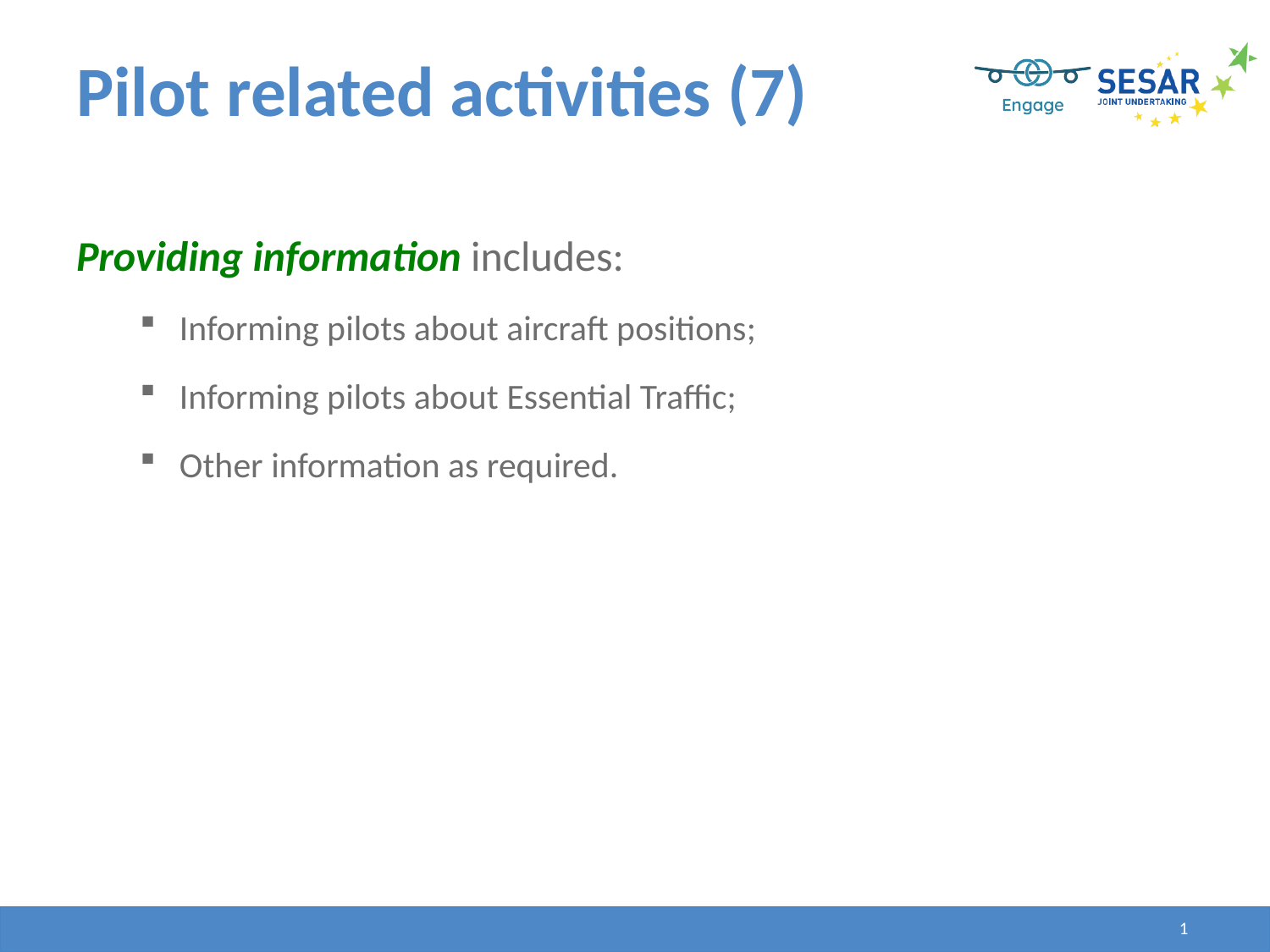

# Pilot related activities (7)
Providing information includes:
Informing pilots about aircraft positions;
Informing pilots about Essential Traffic;
Other information as required.

33